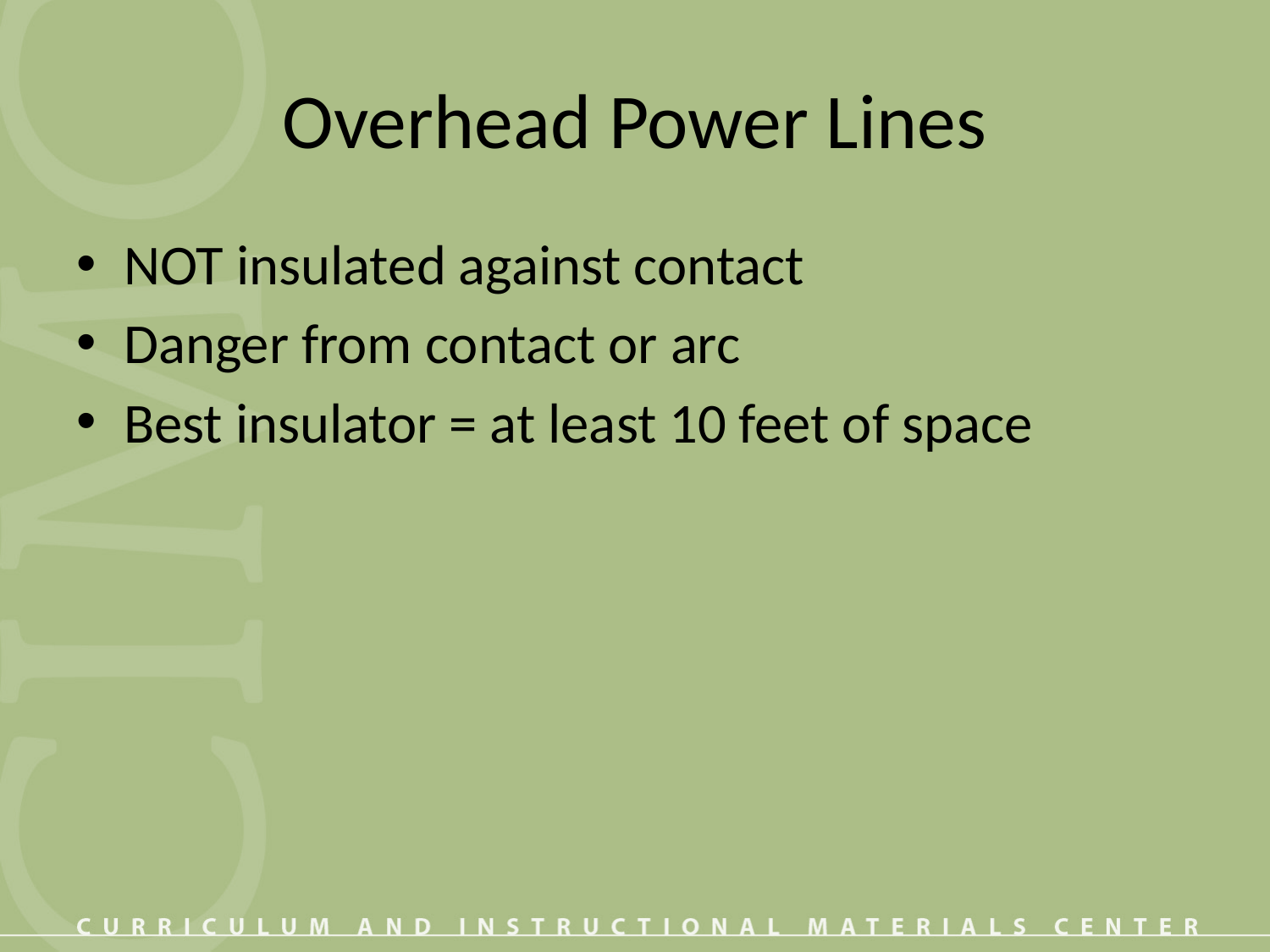

# Overhead Power Lines
NOT insulated against contact
Danger from contact or arc
Best insulator = at least 10 feet of space